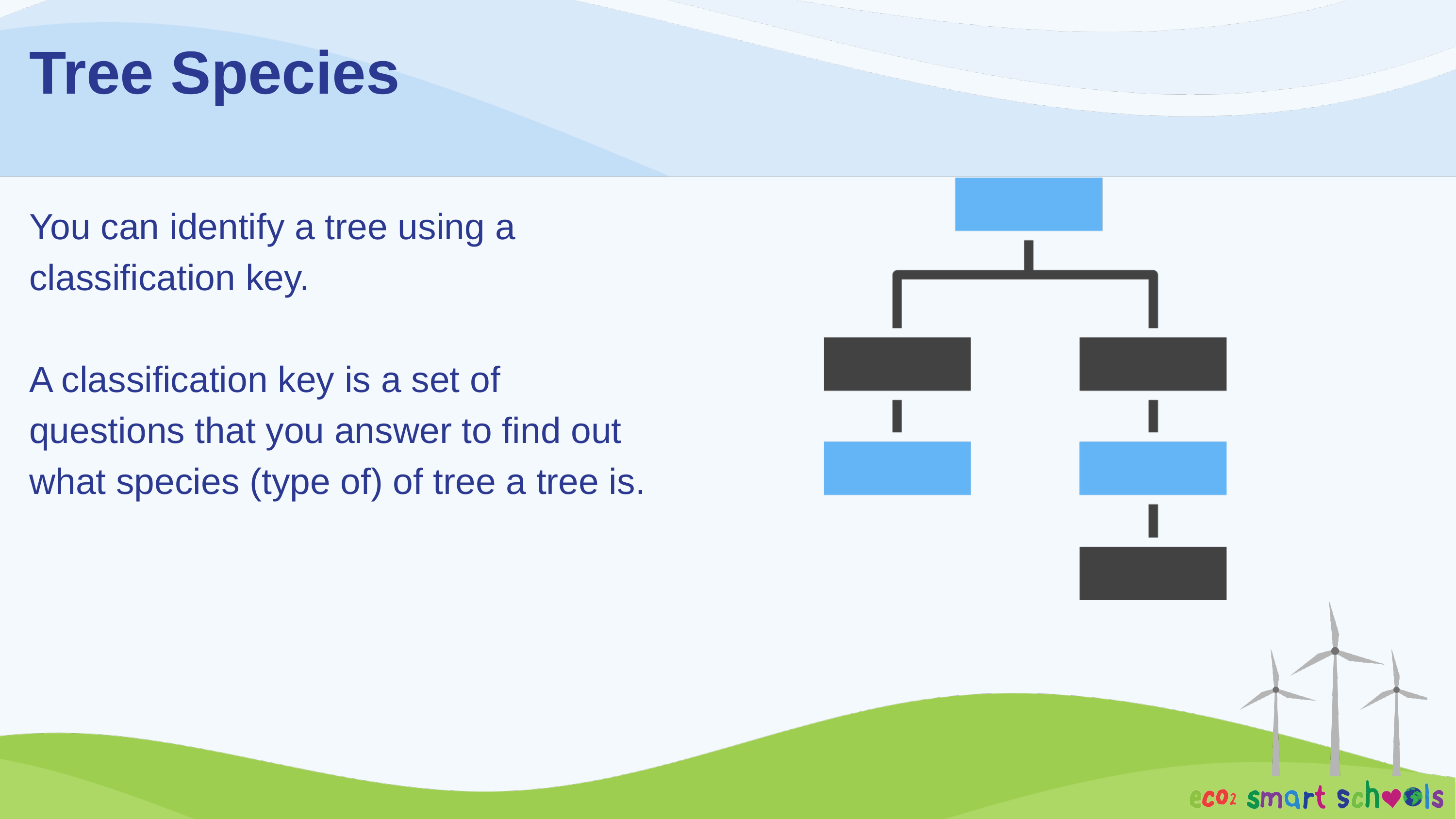

Tree Species

You can identify a tree using a classification key.

A classification key is a set of questions that you answer to find out what species (type of) of tree a tree is.